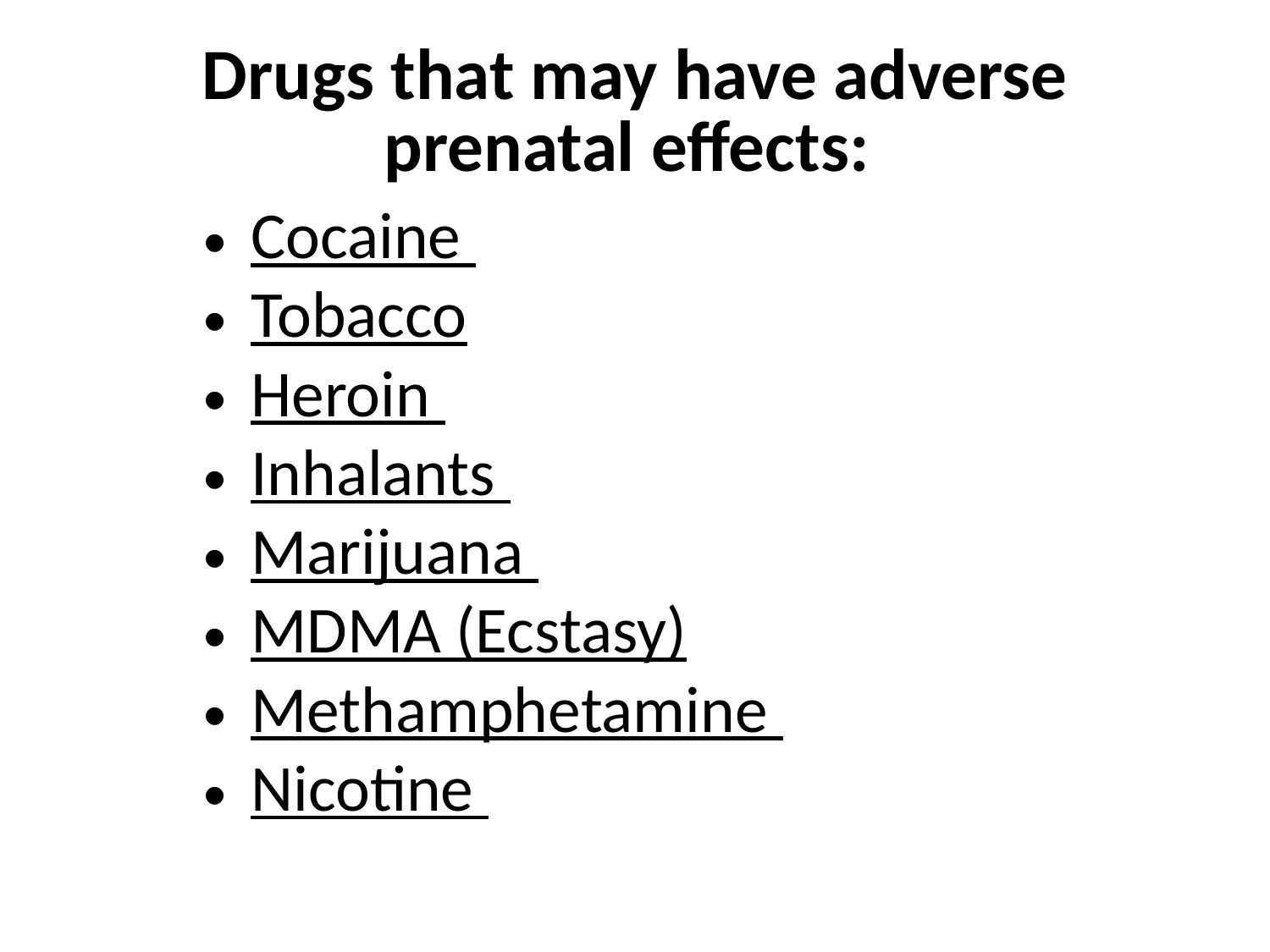

# Drugs that may have adverse prenatal effects:

Cocaine
Tobacco
Heroin
Inhalants
Marijuana
MDMA (Ecstasy)
Methamphetamine
Nicotine